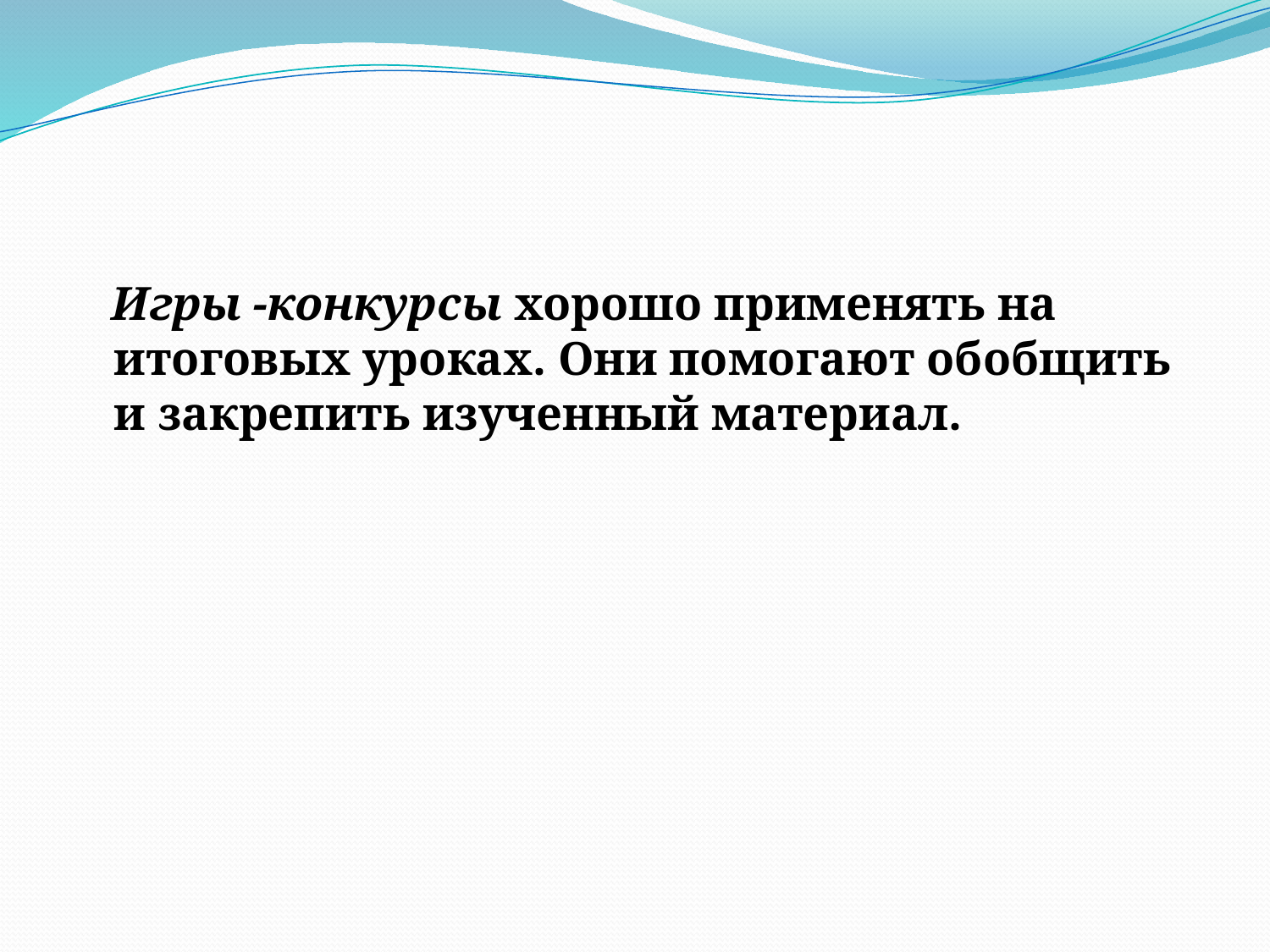

Игры -конкурсы хорошо применять на итоговых уроках. Они помогают обобщить и закрепить изученный материал.